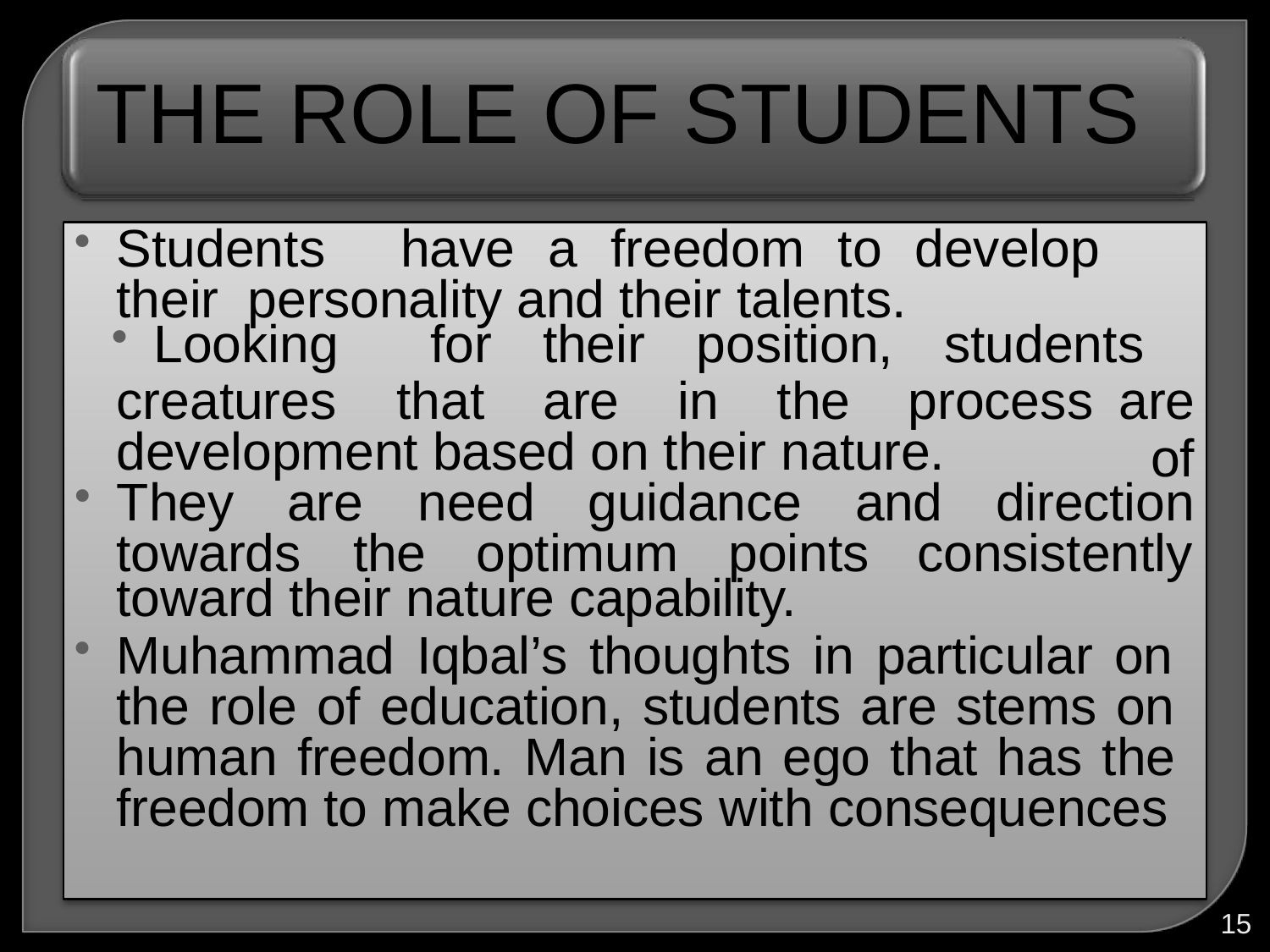

# THE ROLE OF STUDENTS

Students	have	a	freedom	to	develop	their  personality and their talents.

Looking	for	their	position,	students	are
of
creatures	that	are	in	the	process
development based on their nature.
They
are	need	guidance	and	direction
towards	the	optimum	points
consistently
toward their nature capability.
Muhammad Iqbal’s thoughts in particular on  the role of education, students are stems on  human freedom. Man is an ego that has the  freedom to make choices with consequences
15